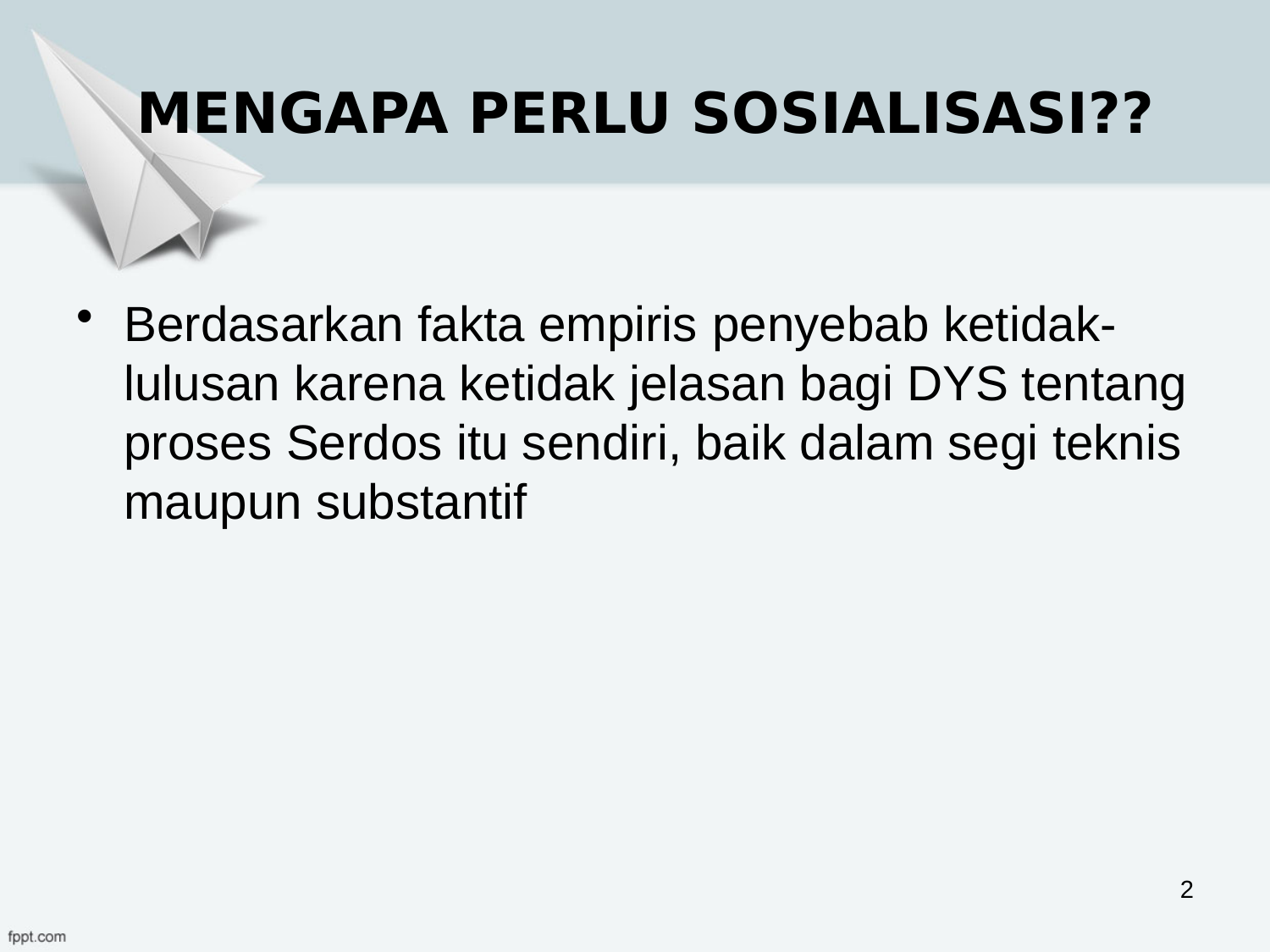

# MENGAPA PERLU SOSIALISASI??
Berdasarkan fakta empiris penyebab ketidak-lulusan karena ketidak jelasan bagi DYS tentang proses Serdos itu sendiri, baik dalam segi teknis maupun substantif

2